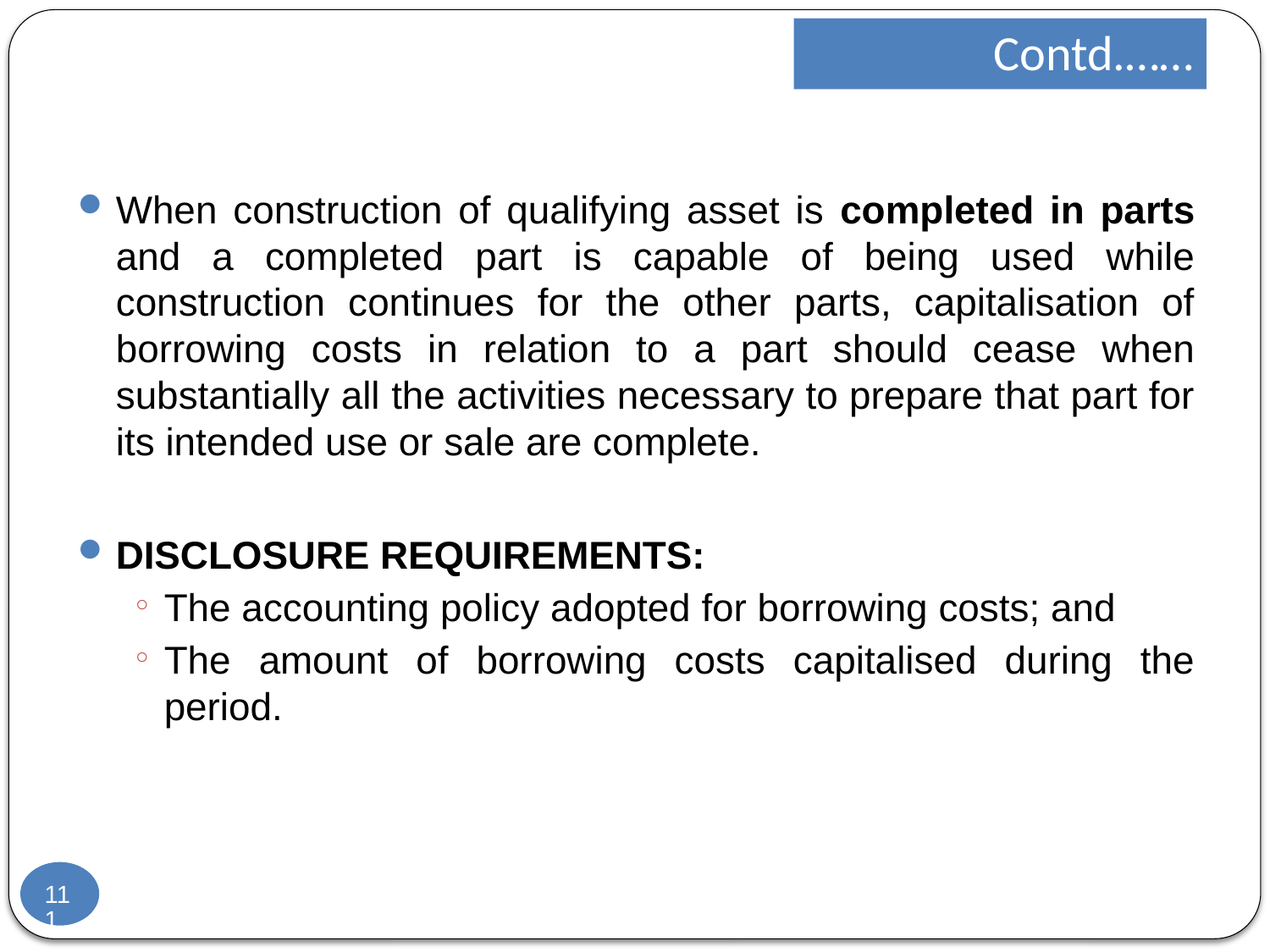

# Contd.……
When construction of qualifying asset is completed in parts and a completed part is capable of being used while construction continues for the other parts, capitalisation of borrowing costs in relation to a part should cease when substantially all the activities necessary to prepare that part for its intended use or sale are complete.

DISCLOSURE REQUIREMENTS:
The accounting policy adopted for borrowing costs; and
The amount of borrowing costs capitalised during the period.
111